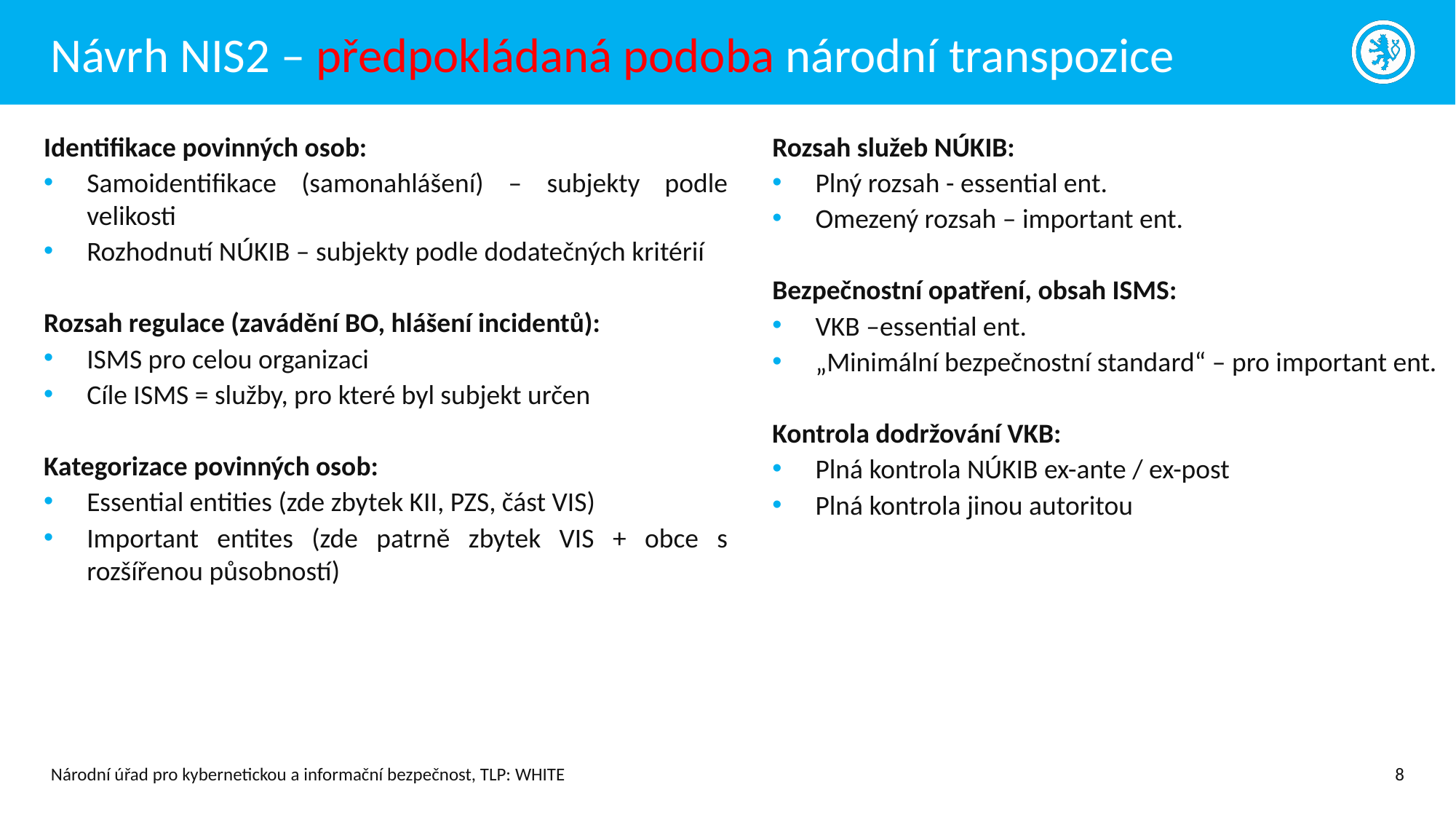

# Návrh NIS2 – předpokládaná podoba národní transpozice
Identifikace povinných osob:
Samoidentifikace (samonahlášení) – subjekty podle velikosti
Rozhodnutí NÚKIB – subjekty podle dodatečných kritérií

Rozsah regulace (zavádění BO, hlášení incidentů):
ISMS pro celou organizaci
Cíle ISMS = služby, pro které byl subjekt určen

Kategorizace povinných osob:
Essential entities (zde zbytek KII, PZS, část VIS)
Important entites (zde patrně zbytek VIS + obce s rozšířenou působností)

Rozsah služeb NÚKIB:
Plný rozsah - essential ent.
Omezený rozsah – important ent.

Bezpečnostní opatření, obsah ISMS:
VKB –essential ent.
„Minimální bezpečnostní standard“ – pro important ent.

Kontrola dodržování VKB:
Plná kontrola NÚKIB ex-ante / ex-post
Plná kontrola jinou autoritou
Národní úřad pro kybernetickou a informační bezpečnost, TLP: WHITE
8